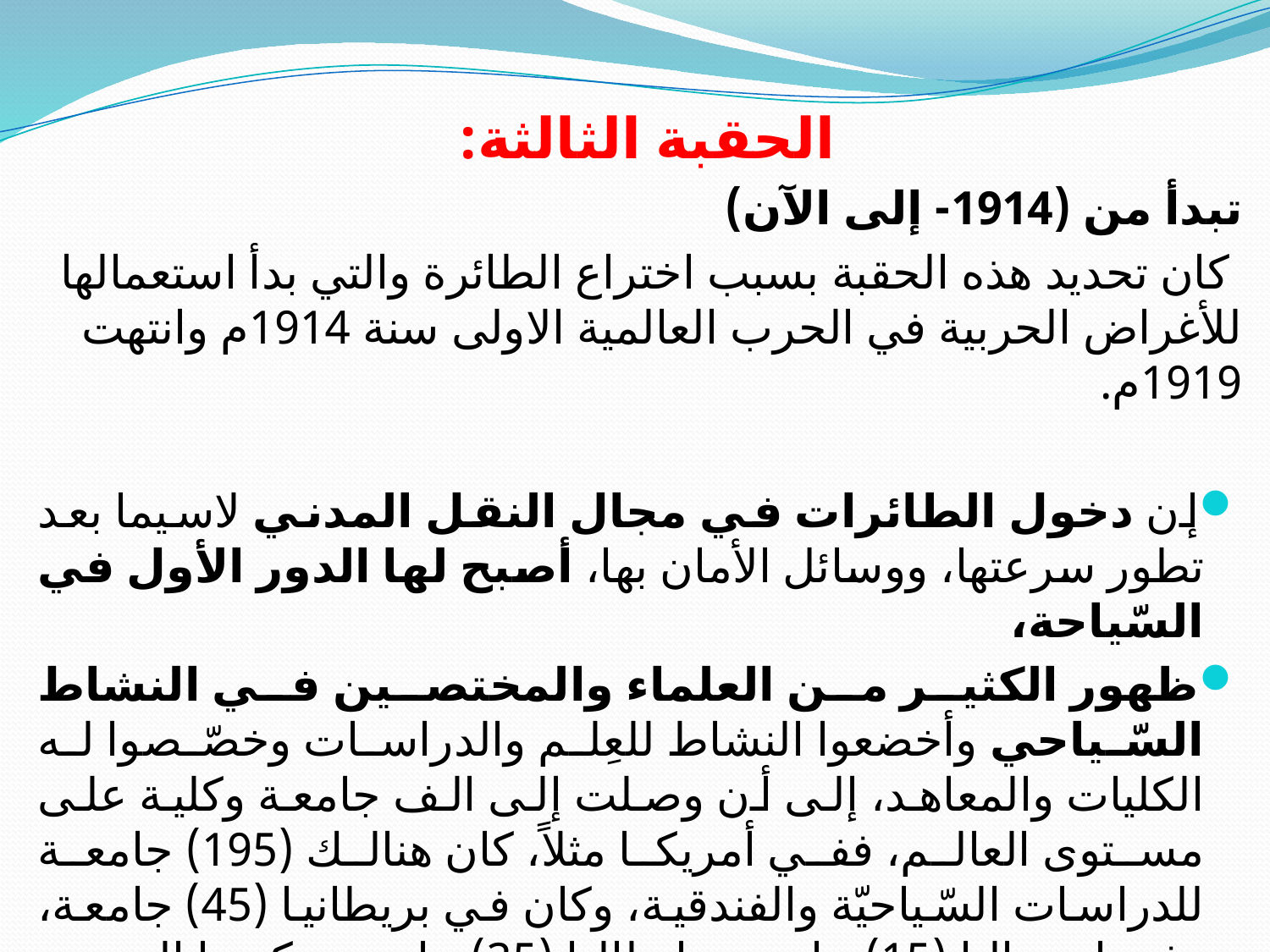

الحقبة الثالثة:
تبدأ من (1914- إلى الآن)
 كان تحديد هذه الحقبة بسبب اختراع الطائرة والتي بدأ استعمالها للأغراض الحربية في الحرب العالمية الاولى سنة 1914م وانتهت 1919م.

إن دخول الطائرات في مجال النقل المدني لاسيما بعد تطور سرعتها، ووسائل الأمان بها، أصبح لها الدور الأول في السّياحة،
ظهور الكثير من العلماء والمختصين في النشاط السّياحي وأخضعوا النشاط للعِلم والدراسات وخصّصوا له الكليات والمعاهد، إلى أن وصلت إلى الف جامعة وكلية على مستوى العالم، ففي أمريكا مثلاً، كان هنالك (195) جامعة للدراسات السّياحيّة والفندقية، وكان في بريطانيا (45) جامعة، وفي استراليا (15) جامعة، وإيطاليا (35) جامعة، وكوريا الجنوبية (57) جامعة، بالإضافة إلى مراكز التدريب التي لا حصر لها.